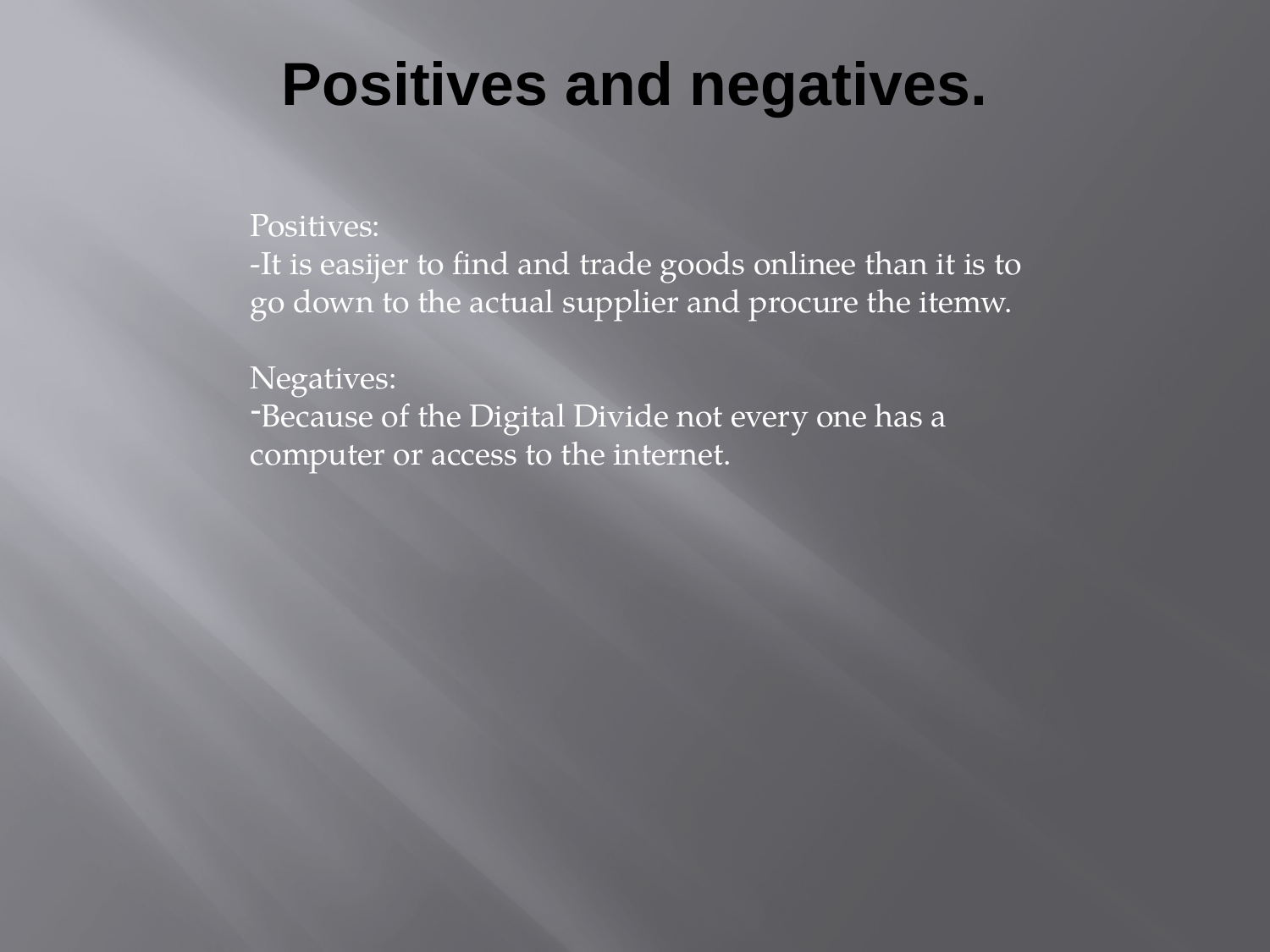

# Positives and negatives.
Positives:
-It is easijer to find and trade goods onlinee than it is to go down to the actual supplier and procure the itemw.

Negatives:
Because of the Digital Divide not every one has a computer or access to the internet.